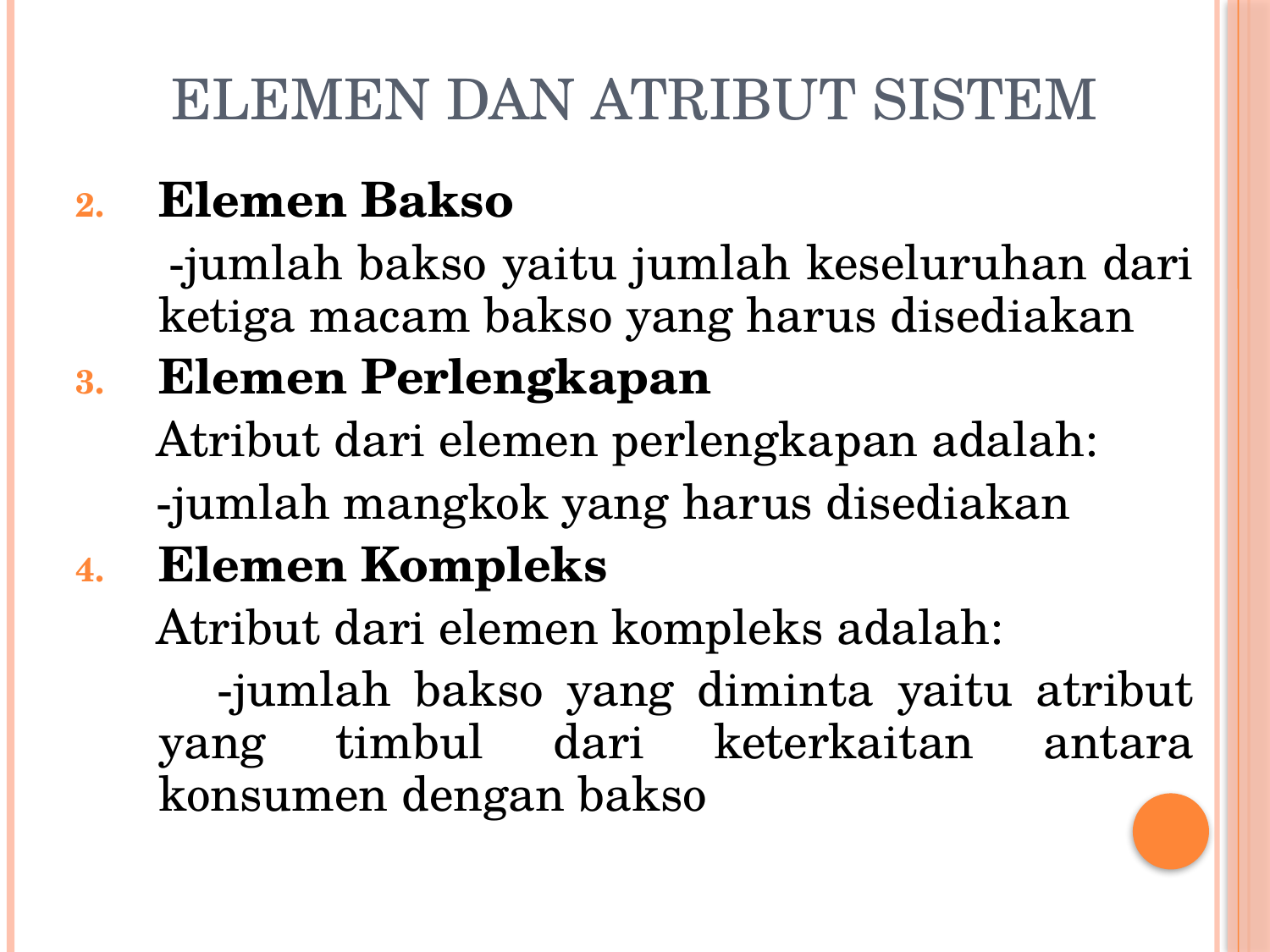

# Elemen dan Atribut Sistem
Elemen Bakso
      -jumlah bakso yaitu jumlah keseluruhan dari ketiga macam bakso yang harus disediakan
Elemen Perlengkapan
      Atribut dari elemen perlengkapan adalah:
      -jumlah mangkok yang harus disediakan
Elemen Kompleks
      Atribut dari elemen kompleks adalah:
      -jumlah bakso yang diminta yaitu atribut yang timbul dari keterkaitan antara konsumen dengan bakso